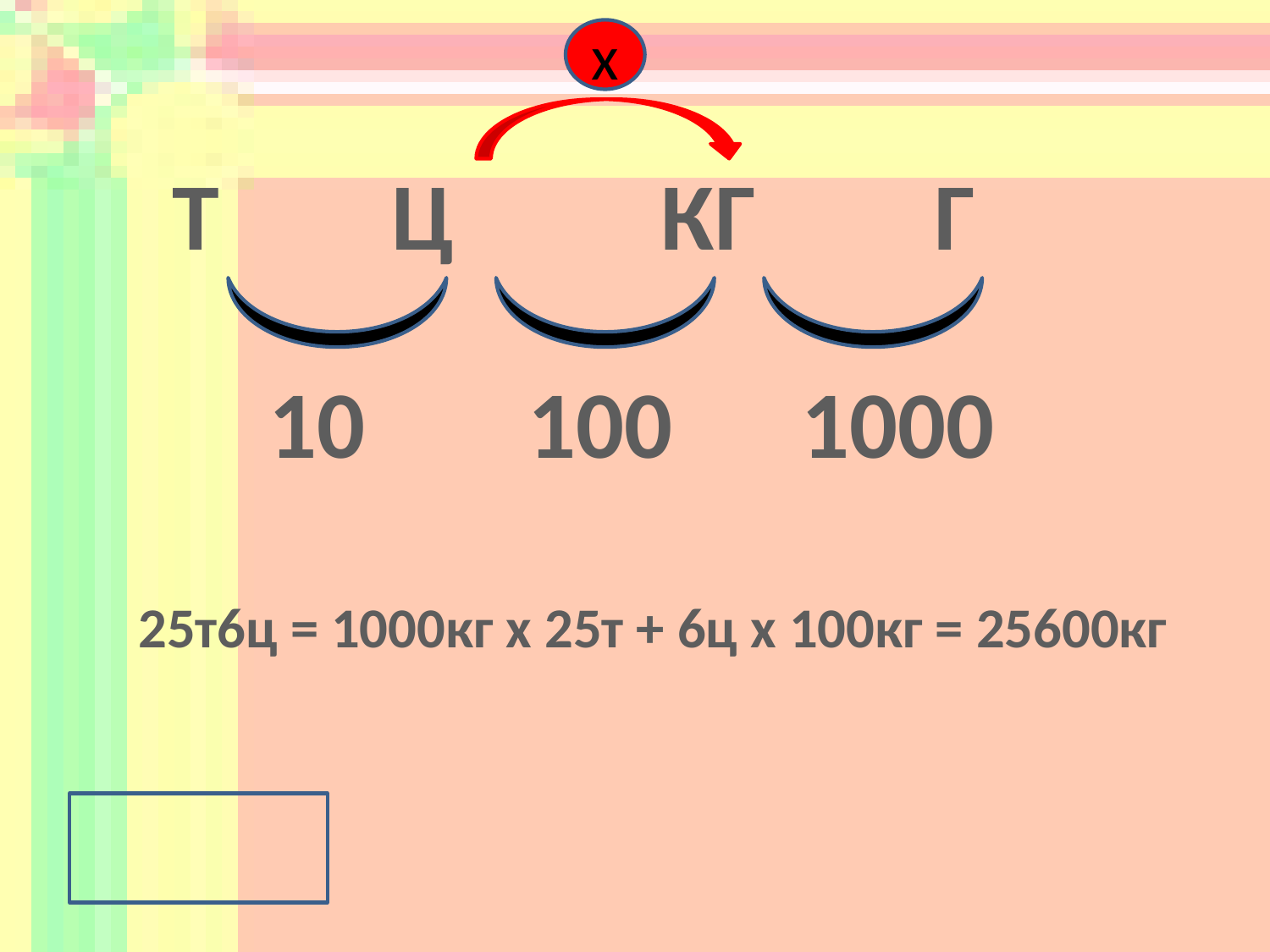

х

Т        Ц	     КГ		Г

10
100
1000
25т6ц = 1000кг х 25т + 6ц х 100кг = 25600кг